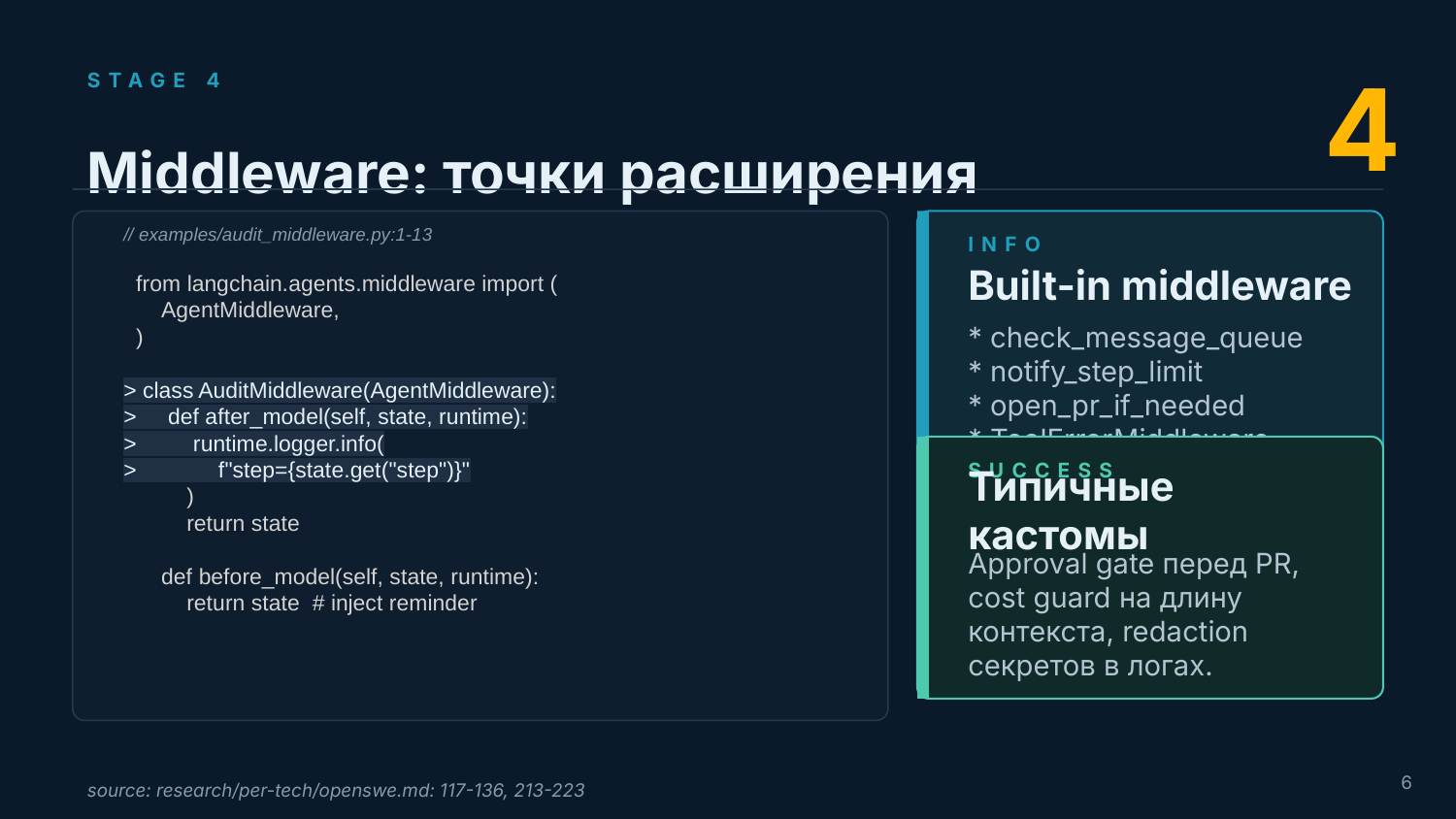

4
STAGE 4
Middleware: точки расширения

// examples/audit_middleware.py:1-13
INFO
  from langchain.agents.middleware import (
      AgentMiddleware,
  )

> class AuditMiddleware(AgentMiddleware):
>     def after_model(self, state, runtime):
>         runtime.logger.info(
>             f"step={state.get("step")}"
          )
          return state

      def before_model(self, state, runtime):
          return state  # inject reminder

Built-in middleware
* check_message_queue
* notify_step_limit
* open_pr_if_needed
* ToolErrorMiddleware

SUCCESS
Типичные кастомы
Approval gate перед PR, cost guard на длину контекста, redaction секретов в логах.
6
source: research/per-tech/openswe.md: 117-136, 213-223